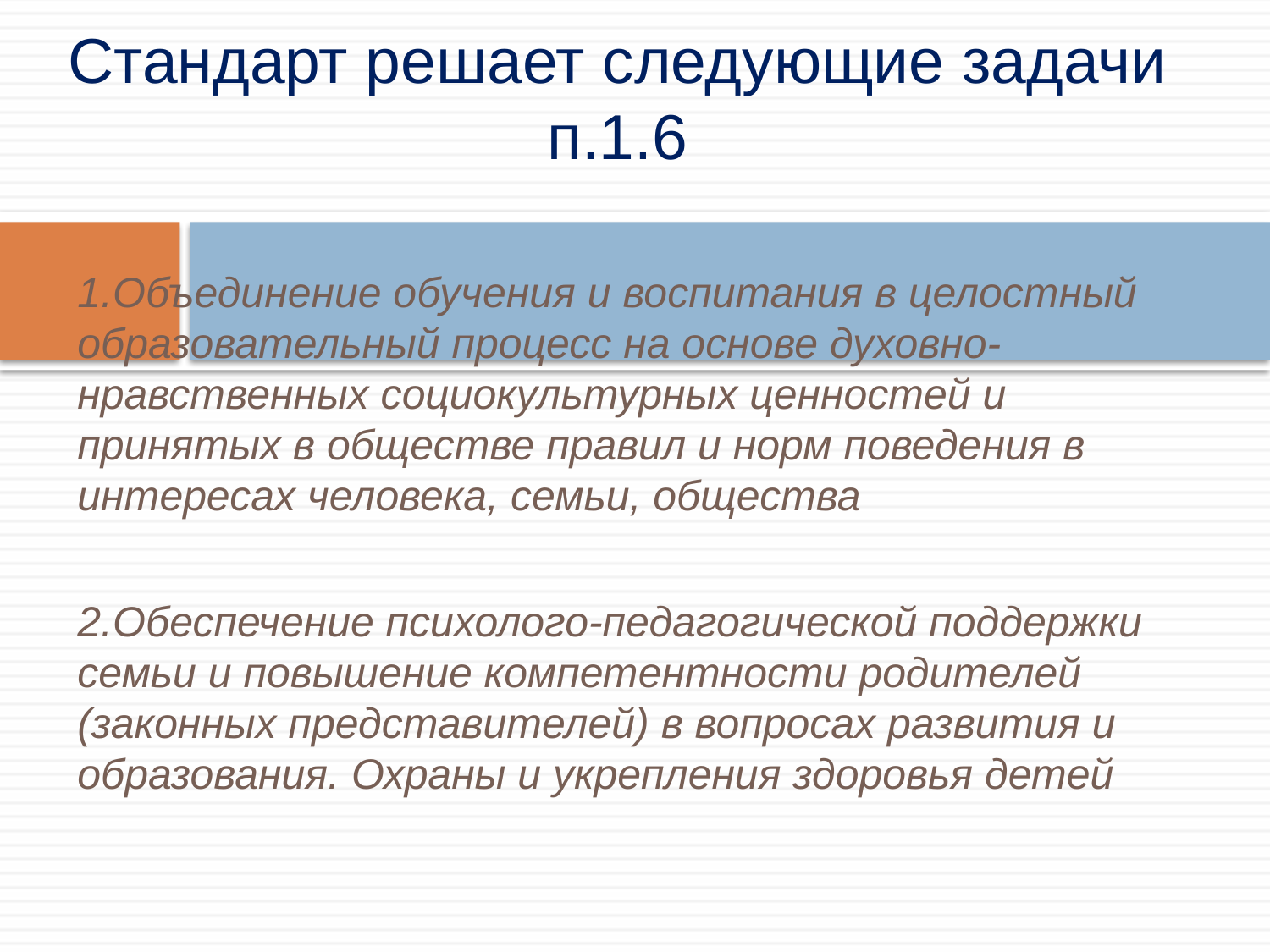

# Стандарт решает следующие задачи п.1.6

1.Объединение обучения и воспитания в целостный образовательный процесс на основе духовно-нравственных социокультурных ценностей и принятых в обществе правил и норм поведения в интересах человека, семьи, общества

2.Обеспечение психолого-педагогической поддержки семьи и повышение компетентности родителей (законных представителей) в вопросах развития и образования. Охраны и укрепления здоровья детей